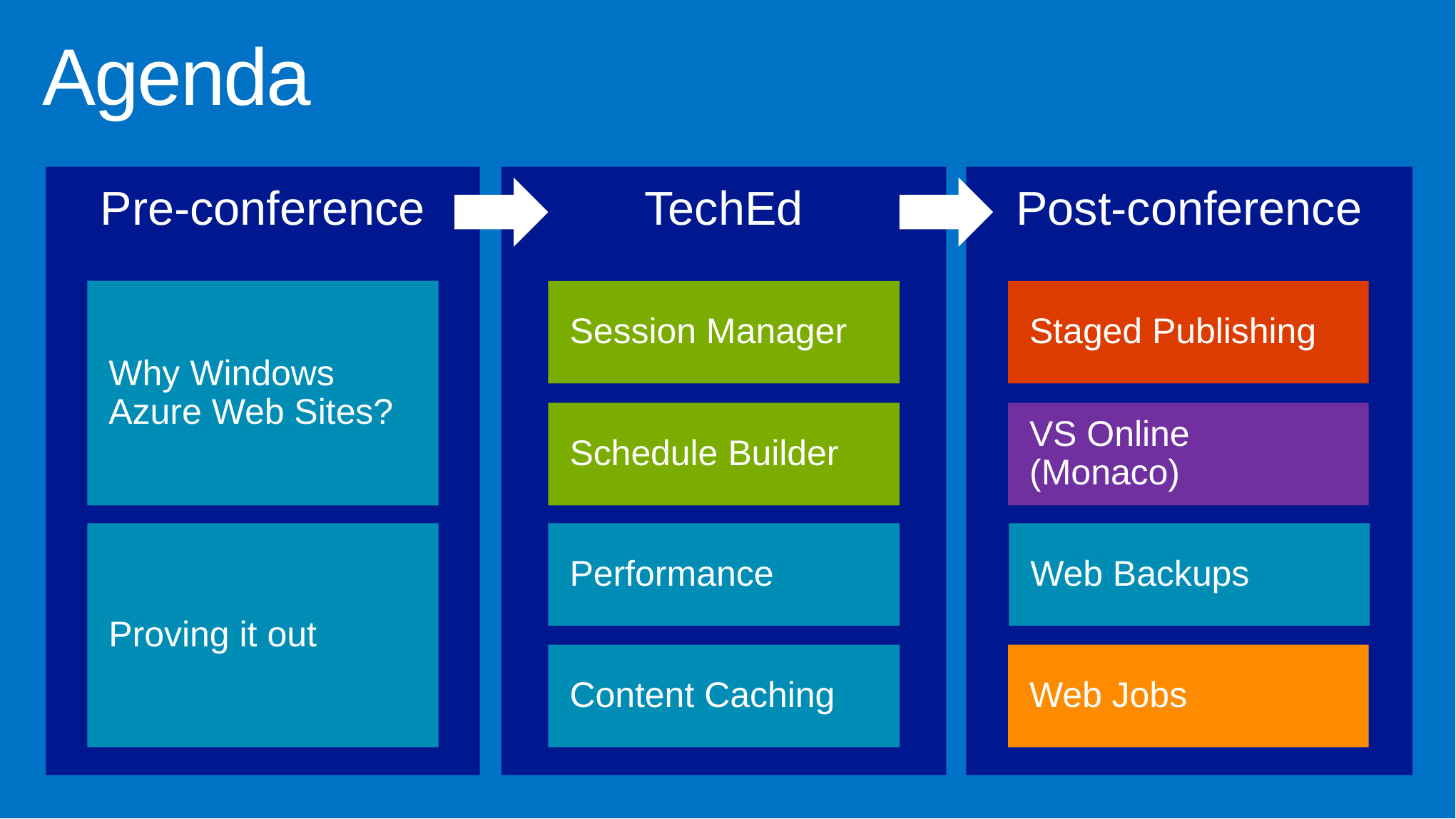

Agenda
Pre-conference
TechEd
Post-conference

Why Windows Azure Web Sites?
Session Manager
Staged Publishing
VS Online (Monaco)
Schedule Builder
Web Backups
Proving it out
Performance
Web Jobs
Content Caching